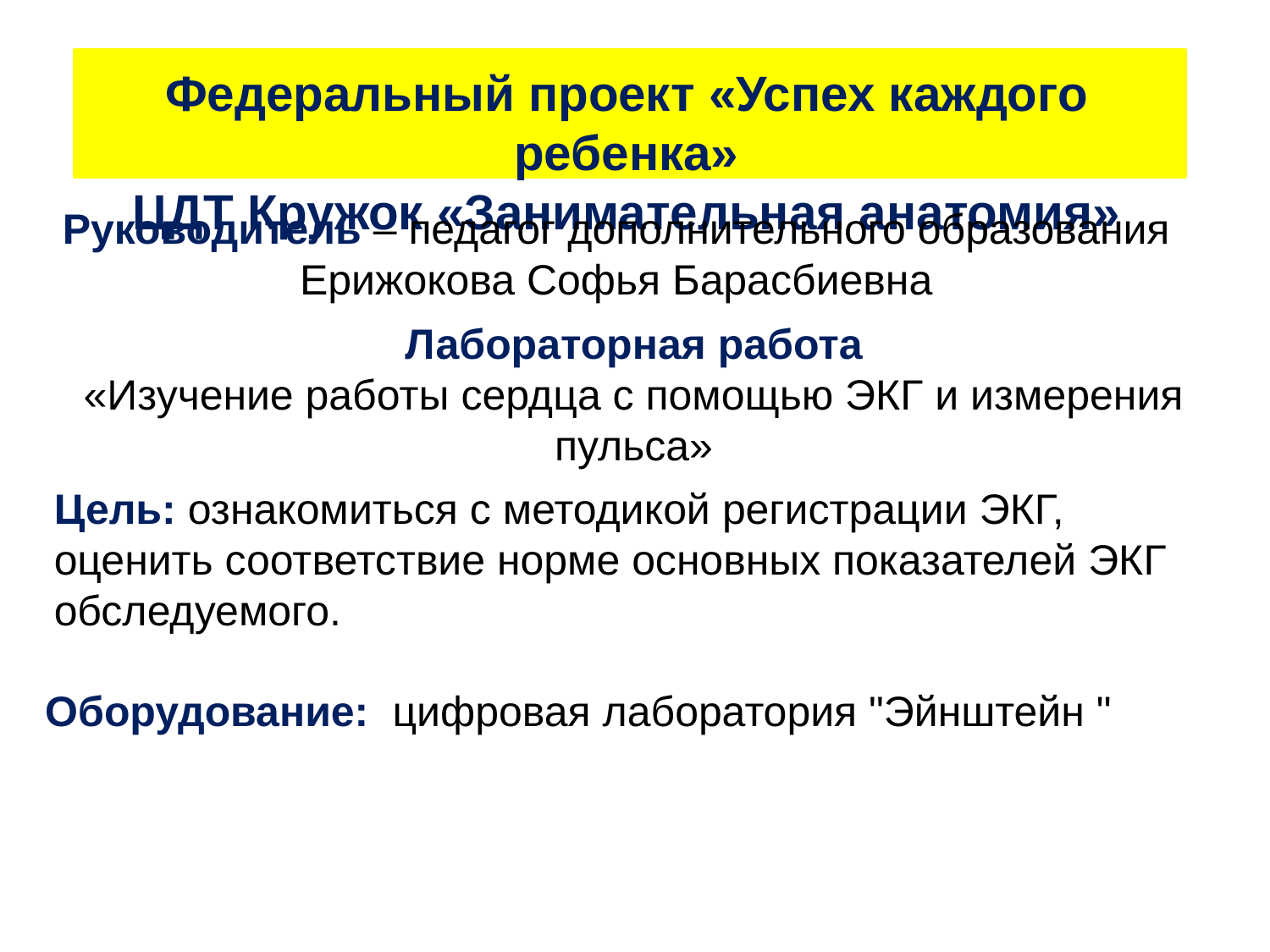

Федеральный проект «Успех каждого ребенка»
ЦДТ Кружок «Занимательная анатомия»
Руководитель – педагог дополнительного образования Ерижокова Софья Барасбиевна
Лабораторная работа
«Изучение работы сердца с помощью ЭКГ и измерения пульса»
Цель: ознакомиться с методикой регистрации ЭКГ, оценить соответствие норме основных показателей ЭКГ обследуемого.
Оборудование:  цифровая лаборатория "Эйнштейн "